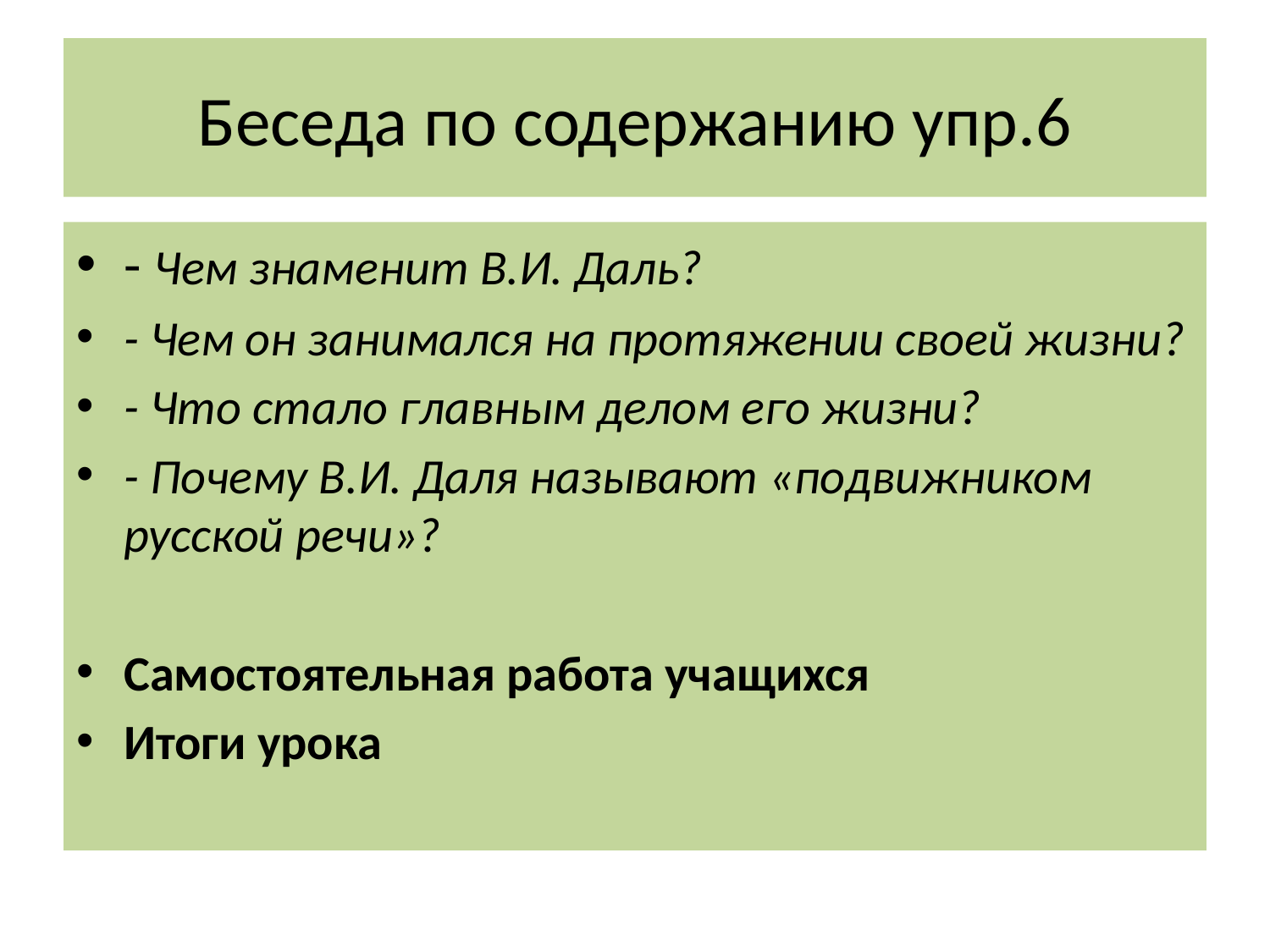

# Беседа по содержанию упр.6
- Чем знаменит В.И. Даль?
- Чем он занимался на протяжении своей жизни?
- Что стало главным делом его жизни?
- Почему В.И. Даля называют «подвижником русской речи»?

Самостоятельная работа учащихся
Итоги урока